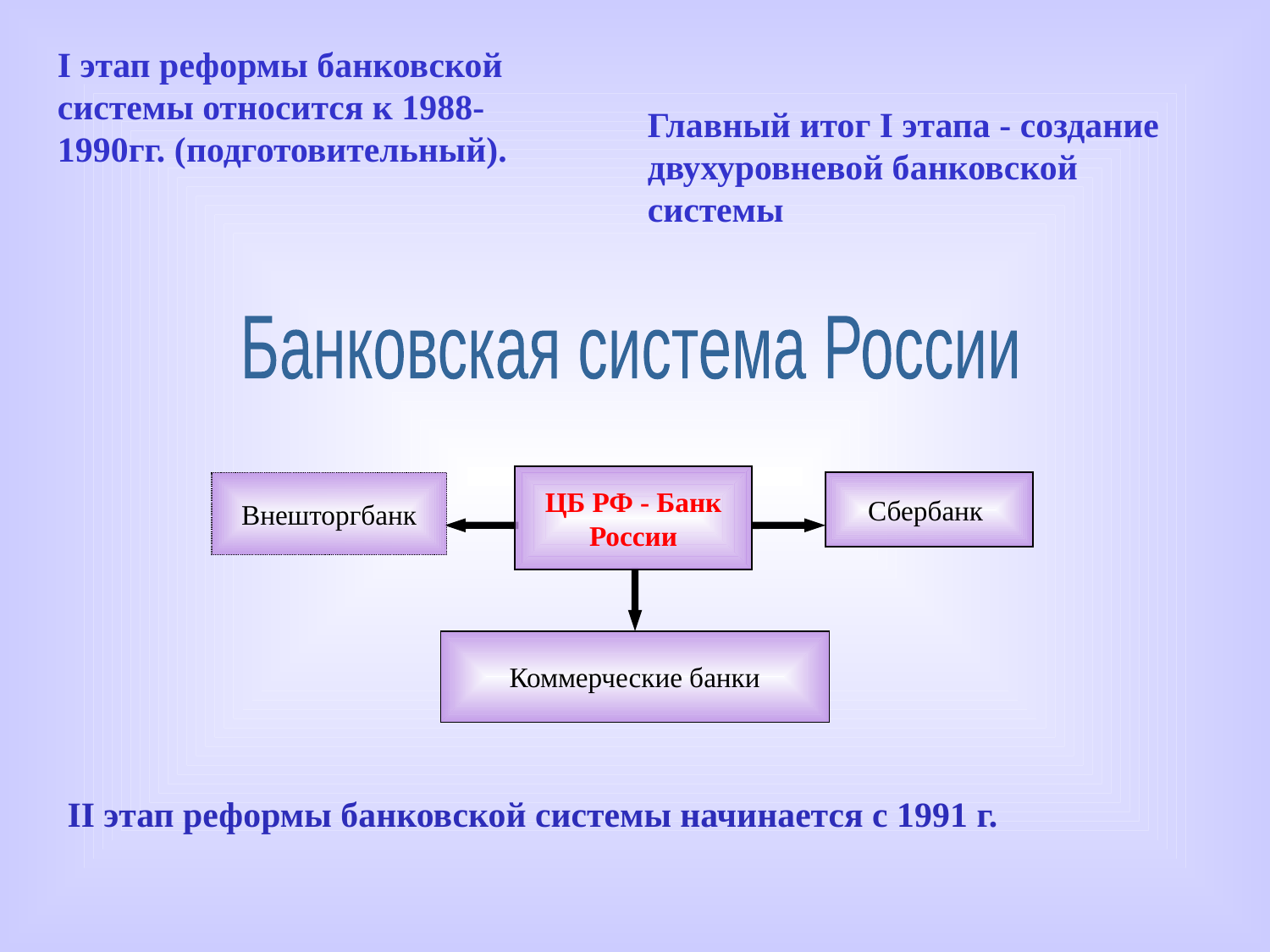

I этап реформы банковской системы относится к 1988-1990гг. (подготовительный).
Главный итог I этапа - создание двухуровневой банковской системы
Банковская система России
ЦБ РФ - Банк России
Внешторгбанк
Сбербанк

Коммерческие банки
II этап реформы банковской системы начинается с 1991 г.